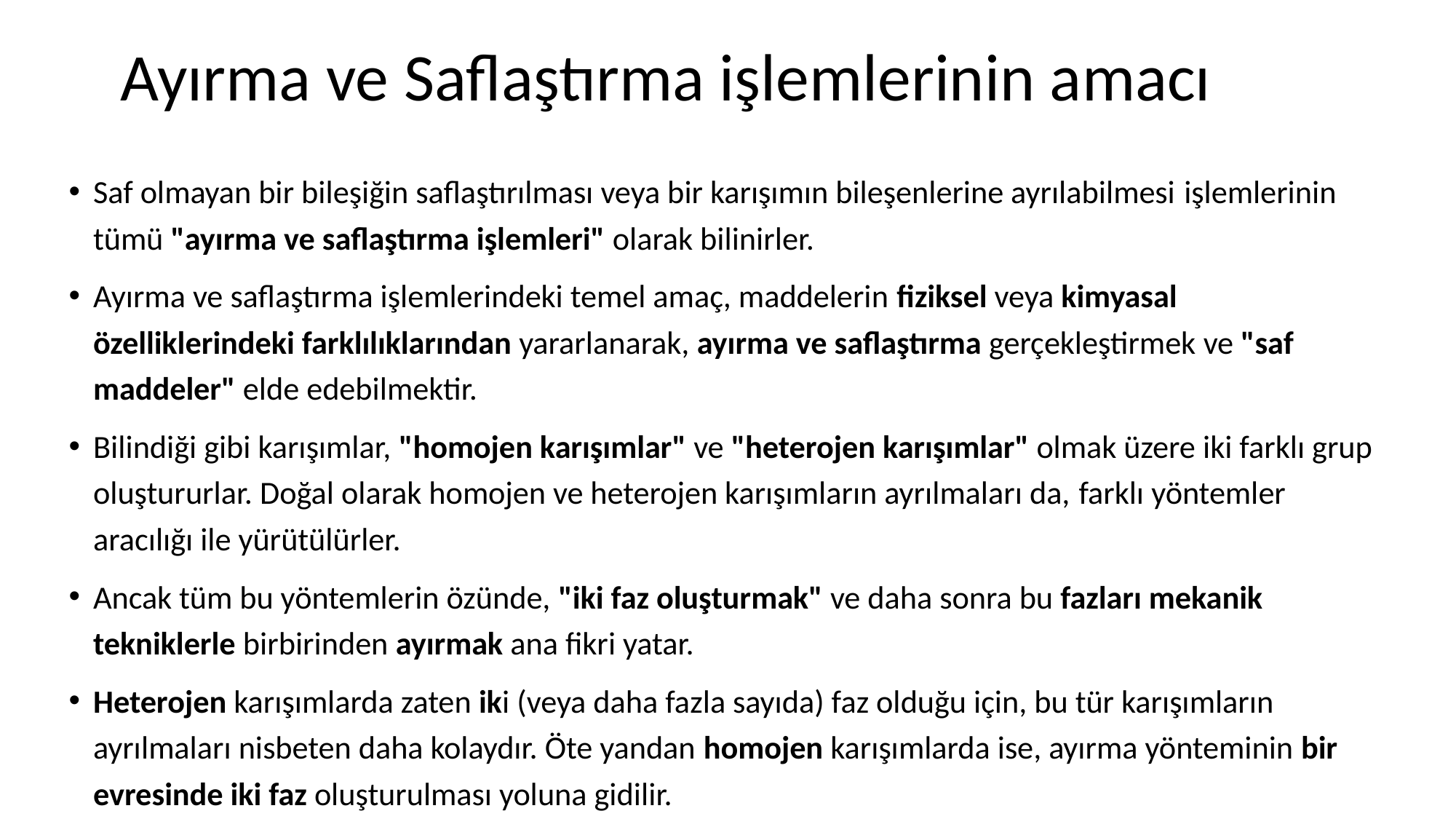

# Ayırma ve Saflaştırma işlemlerinin amacı
Saf olmayan bir bileşiğin saflaştırılması veya bir karışımın bileşenlerine ayrılabilmesi işlemlerinin tümü "ayırma ve saflaştırma işlemleri" olarak bilinirler.
Ayırma ve saflaştırma işlemlerindeki temel amaç, maddelerin fiziksel veya kimyasal özelliklerindeki farklılıklarından yararlanarak, ayırma ve saflaştırma gerçekleştirmek ve "saf maddeler" elde edebilmektir.
Bilindiği gibi karışımlar, "homojen karışımlar" ve "heterojen karışımlar" olmak üzere iki farklı grup oluştururlar. Doğal olarak homojen ve heterojen karışımların ayrılmaları da, farklı yöntemler aracılığı ile yürütülürler.
Ancak tüm bu yöntemlerin özünde, "iki faz oluşturmak" ve daha sonra bu fazları mekanik tekniklerle birbirinden ayırmak ana fikri yatar.
Heterojen karışımlarda zaten iki (veya daha fazla sayıda) faz olduğu için, bu tür karışımların ayrılmaları nisbeten daha kolaydır. Öte yandan homojen karışımlarda ise, ayırma yönteminin bir evresinde iki faz oluşturulması yoluna gidilir.